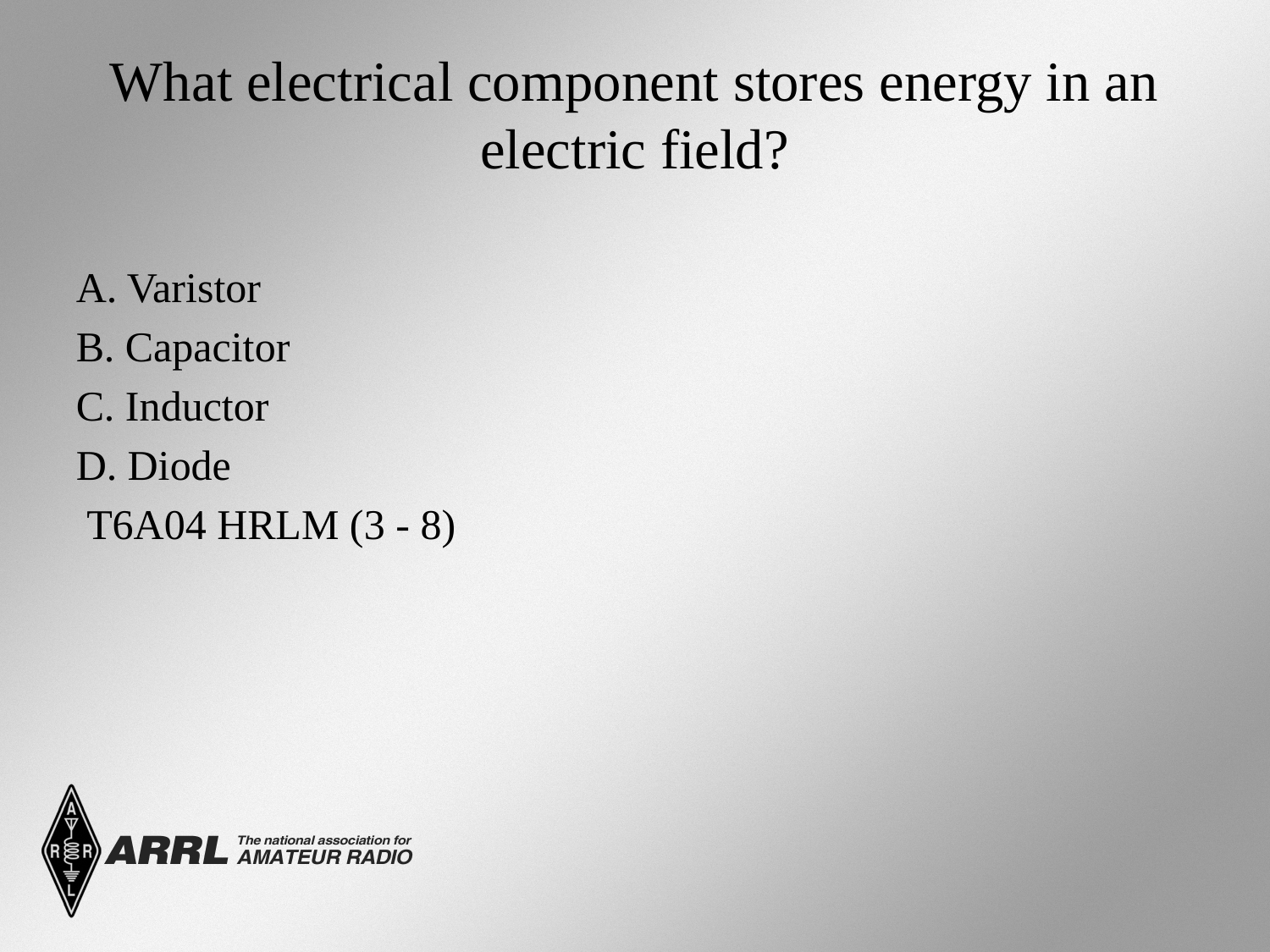

# What electrical component stores energy in an electric field?
A. Varistor
B. Capacitor
C. Inductor
D. Diode
 T6A04 HRLM (3 - 8)